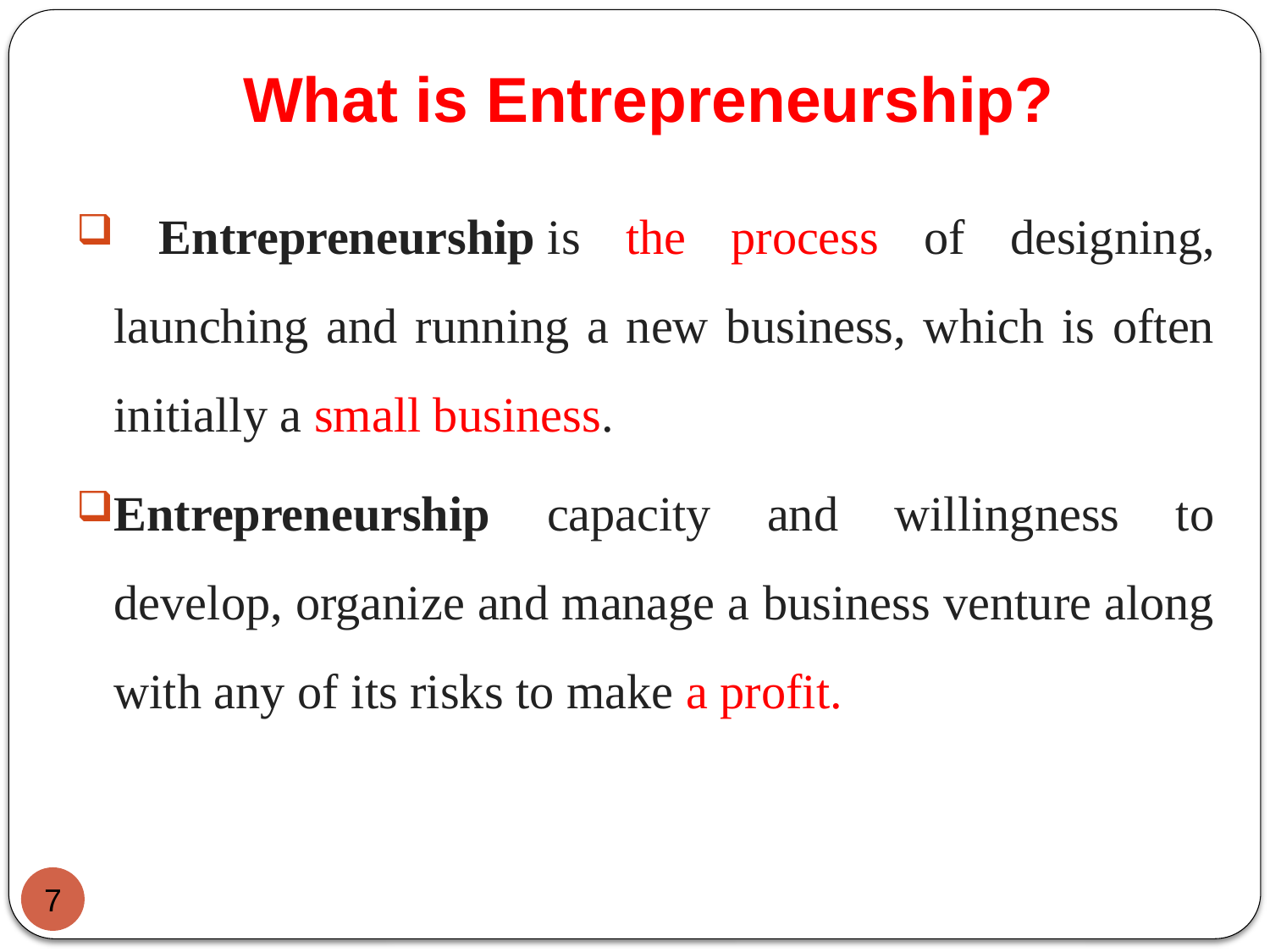

# What is Entrepreneurship?
 Entrepreneurship is the process of designing, launching and running a new business, which is often initially a small business.
Entrepreneurship capacity and willingness to develop, organize and manage a business venture along with any of its risks to make a profit.
7